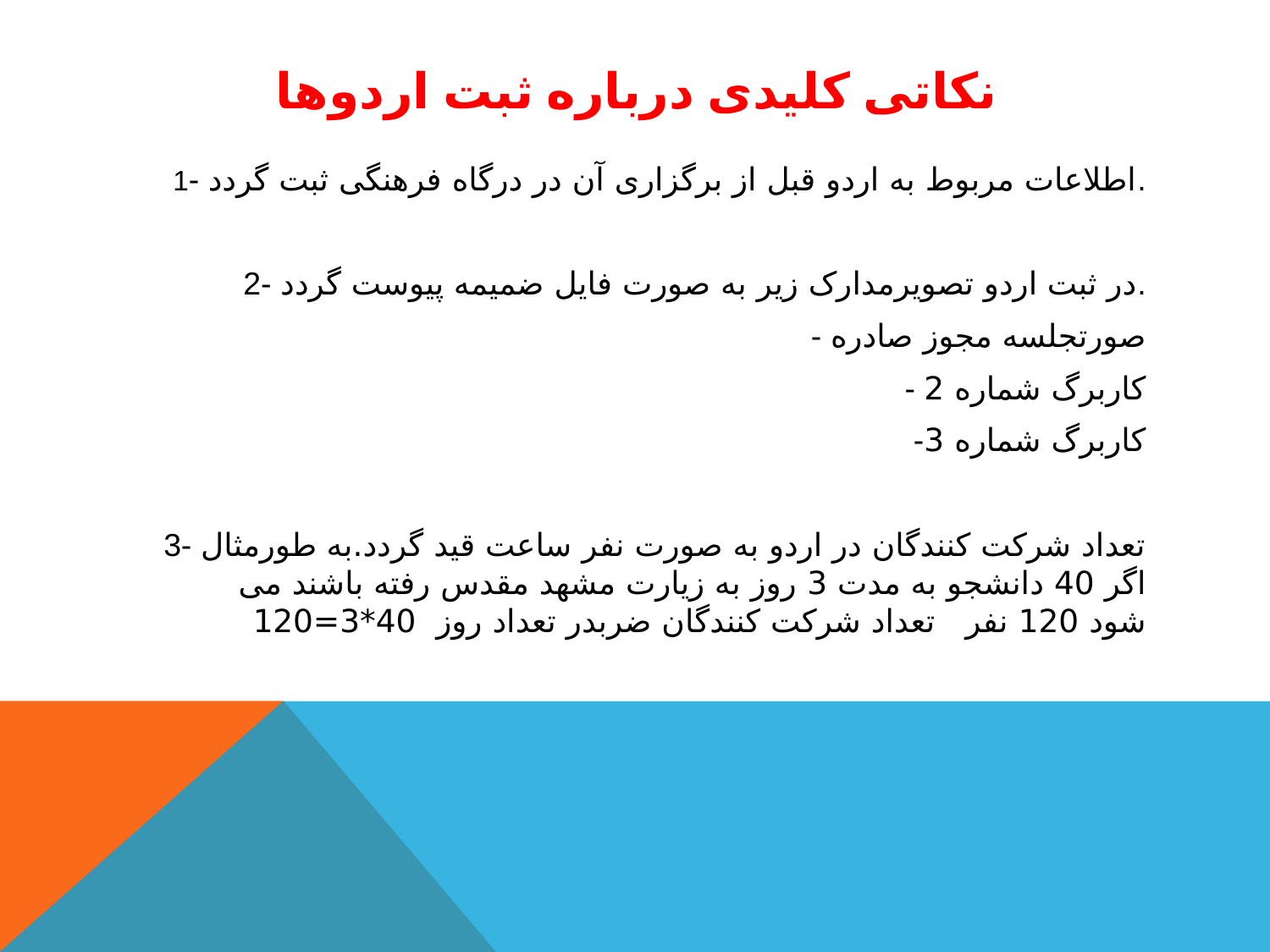

# نکاتی کلیدی درباره ثبت اردوها
1- اطلاعات مربوط به اردو قبل از برگزاری آن در درگاه فرهنگی ثبت گردد.

2- در ثبت اردو تصویرمدارک زیر به صورت فایل ضمیمه پیوست گردد.
- صورتجلسه مجوز صادره
- کاربرگ شماره 2
-کاربرگ شماره 3

3- تعداد شرکت کنندگان در اردو به صورت نفر ساعت قید گردد.به طورمثال اگر 40 دانشجو به مدت 3 روز به زیارت مشهد مقدس رفته باشند می شود 120 نفر   تعداد شرکت کنندگان ضربدر تعداد روز  40*3=120